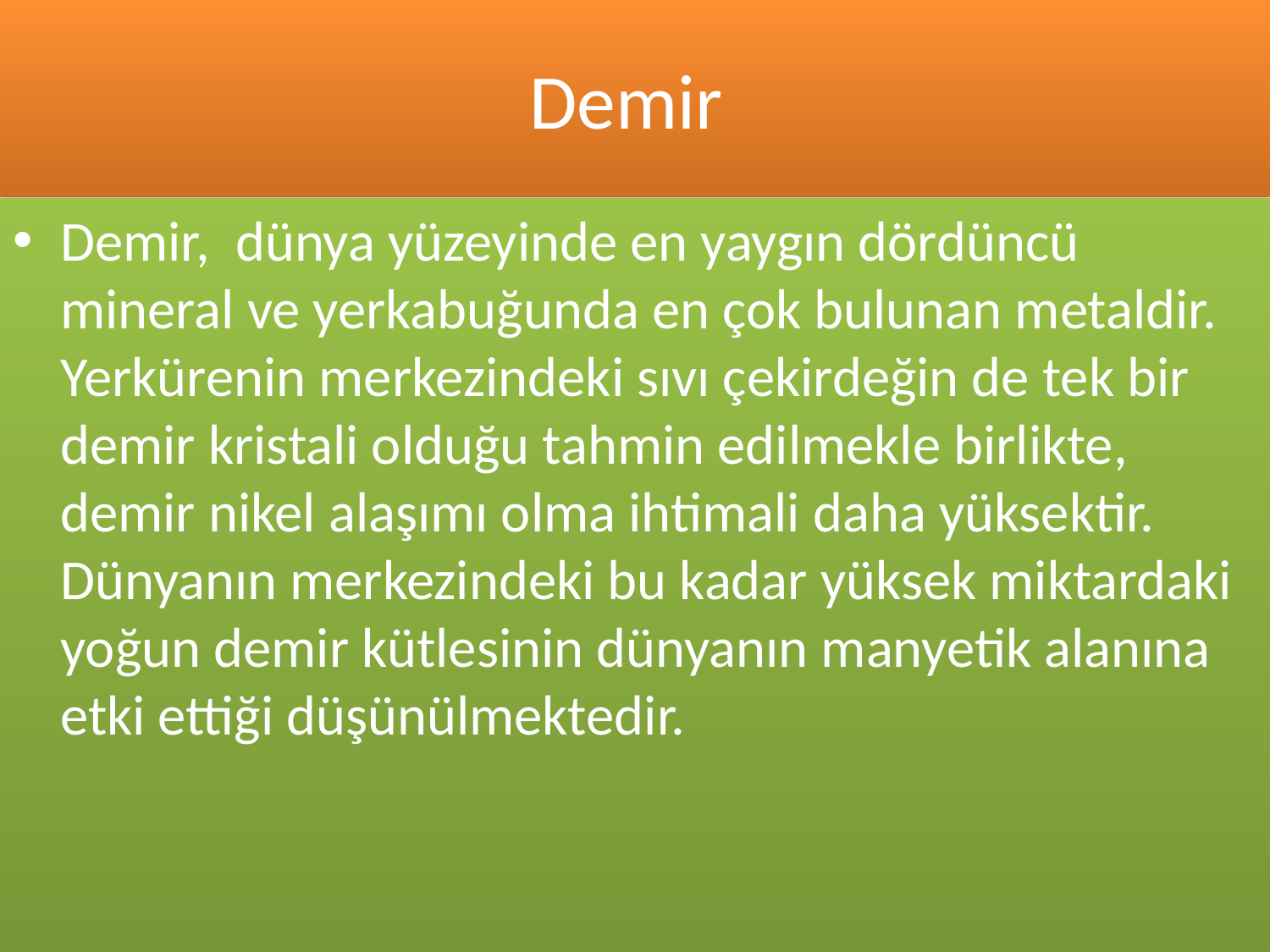

# Demir
Demir,  dünya yüzeyinde en yaygın dördüncü mineral ve yerkabuğunda en çok bulunan metaldir. Yerkürenin merkezindeki sıvı çekirdeğin de tek bir demir kristali olduğu tahmin edilmekle birlikte, demir nikel alaşımı olma ihtimali daha yüksektir. Dünyanın merkezindeki bu kadar yüksek miktardaki yoğun demir kütlesinin dünyanın manyetik alanına etki ettiği düşünülmektedir.